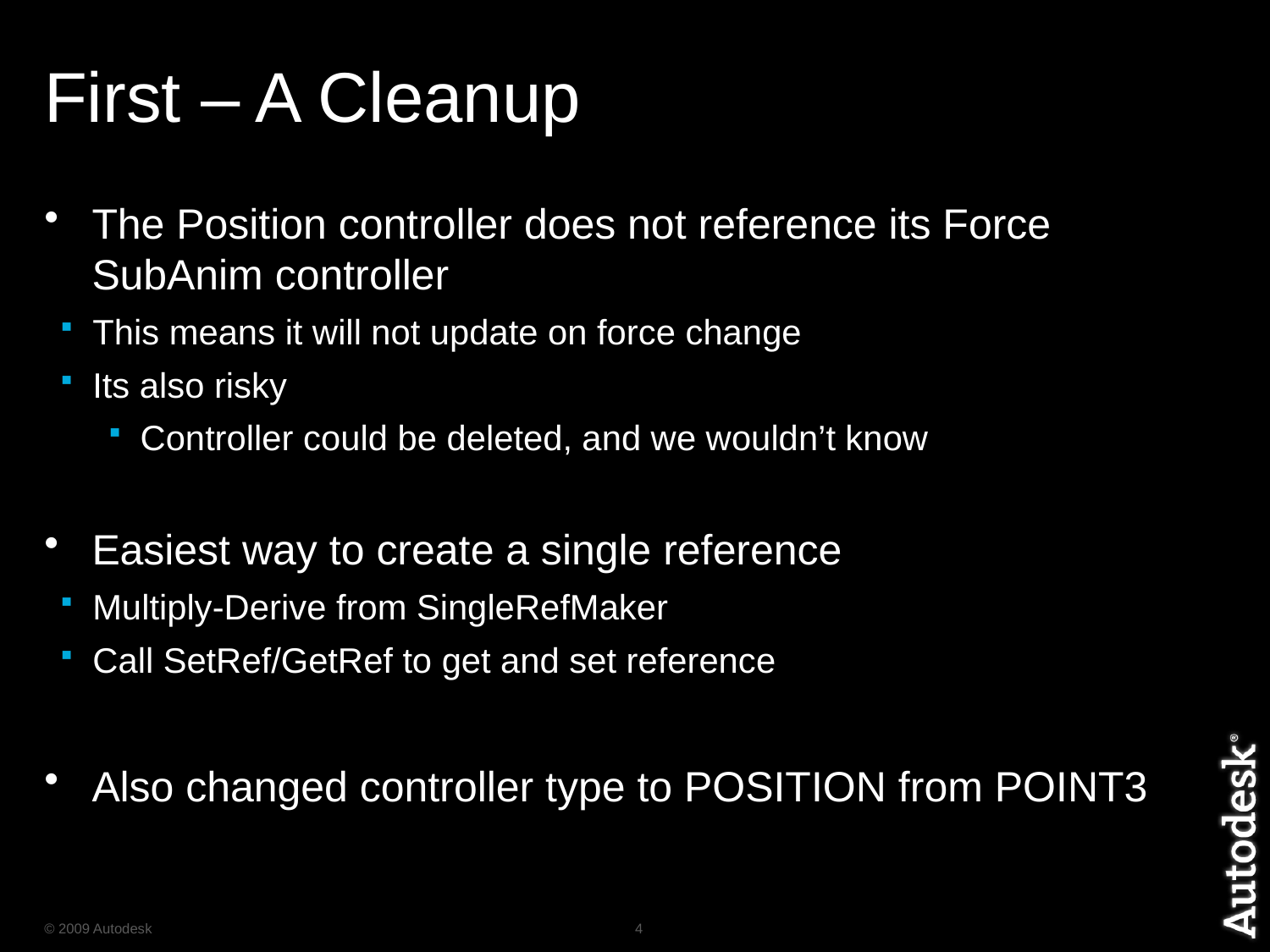

# First – A Cleanup
The Position controller does not reference its Force SubAnim controller
This means it will not update on force change
Its also risky
Controller could be deleted, and we wouldn’t know

Easiest way to create a single reference
Multiply-Derive from SingleRefMaker
Call SetRef/GetRef to get and set reference

Also changed controller type to POSITION from POINT3